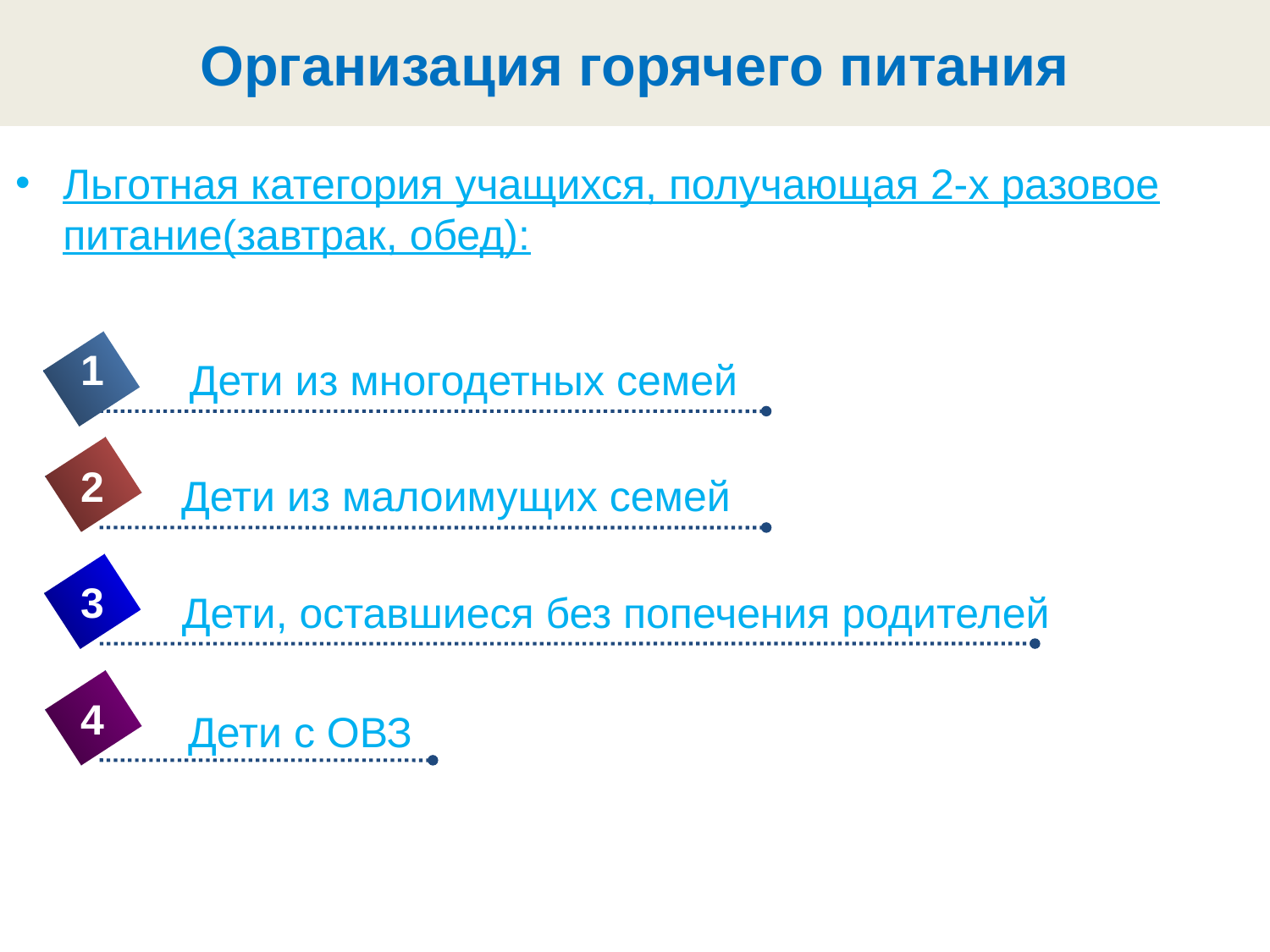

# Организация горячего питания
Льготная категория учащихся, получающая 2-х разовое питание(завтрак, обед):
1

Дети из многодетных семей

2
Дети из малоимущих семей

3
Дети, оставшиеся без попечения родителей

4
Дети с ОВЗ
5